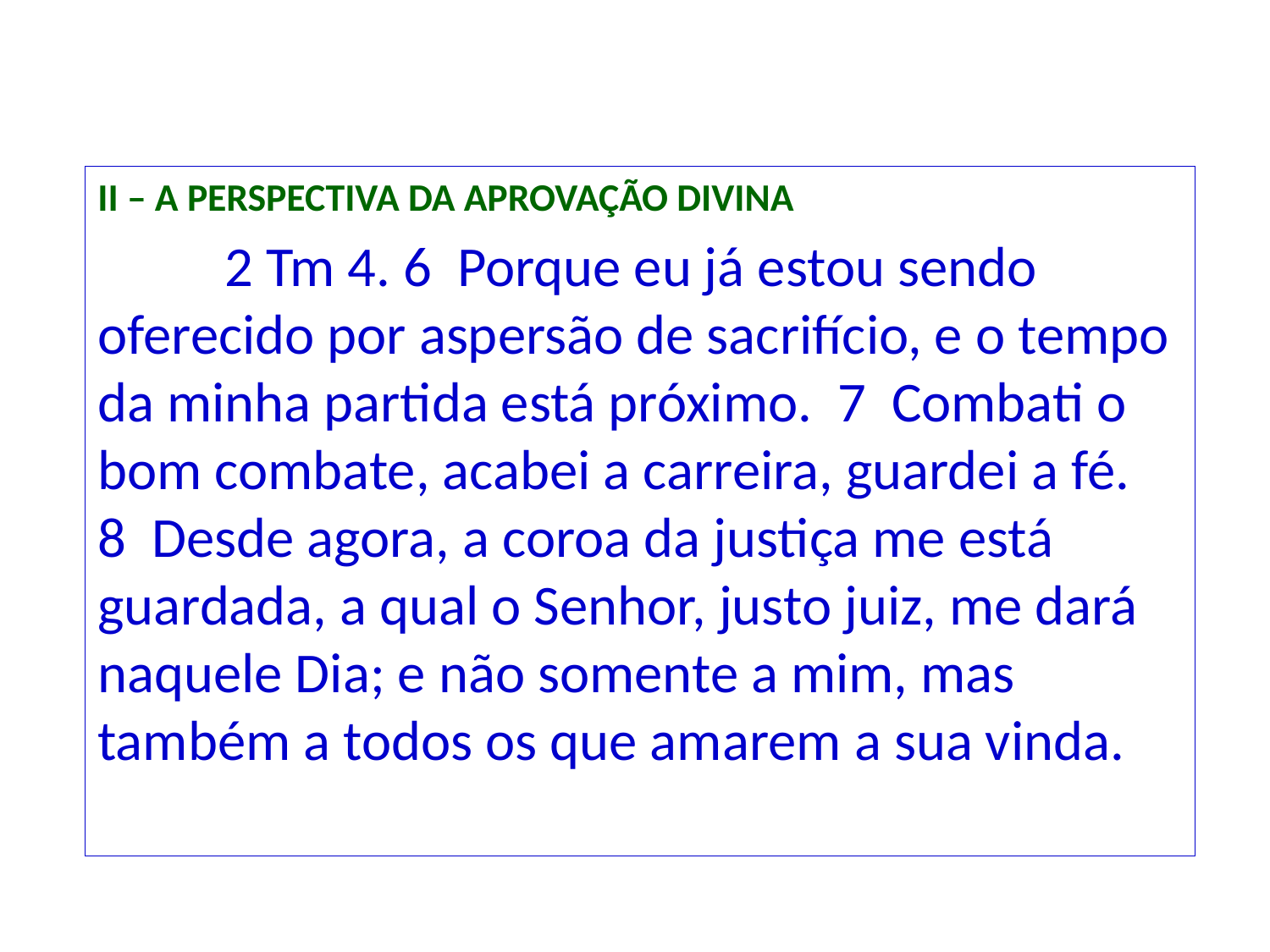

II – A PERSPECTIVA DA APROVAÇÃO DIVINA
	2 Tm 4. 6  Porque eu já estou sendo oferecido por aspersão de sacrifício, e o tempo da minha partida está próximo.  7  Combati o bom combate, acabei a carreira, guardei a fé.  8  Desde agora, a coroa da justiça me está guardada, a qual o Senhor, justo juiz, me dará naquele Dia; e não somente a mim, mas também a todos os que amarem a sua vinda.